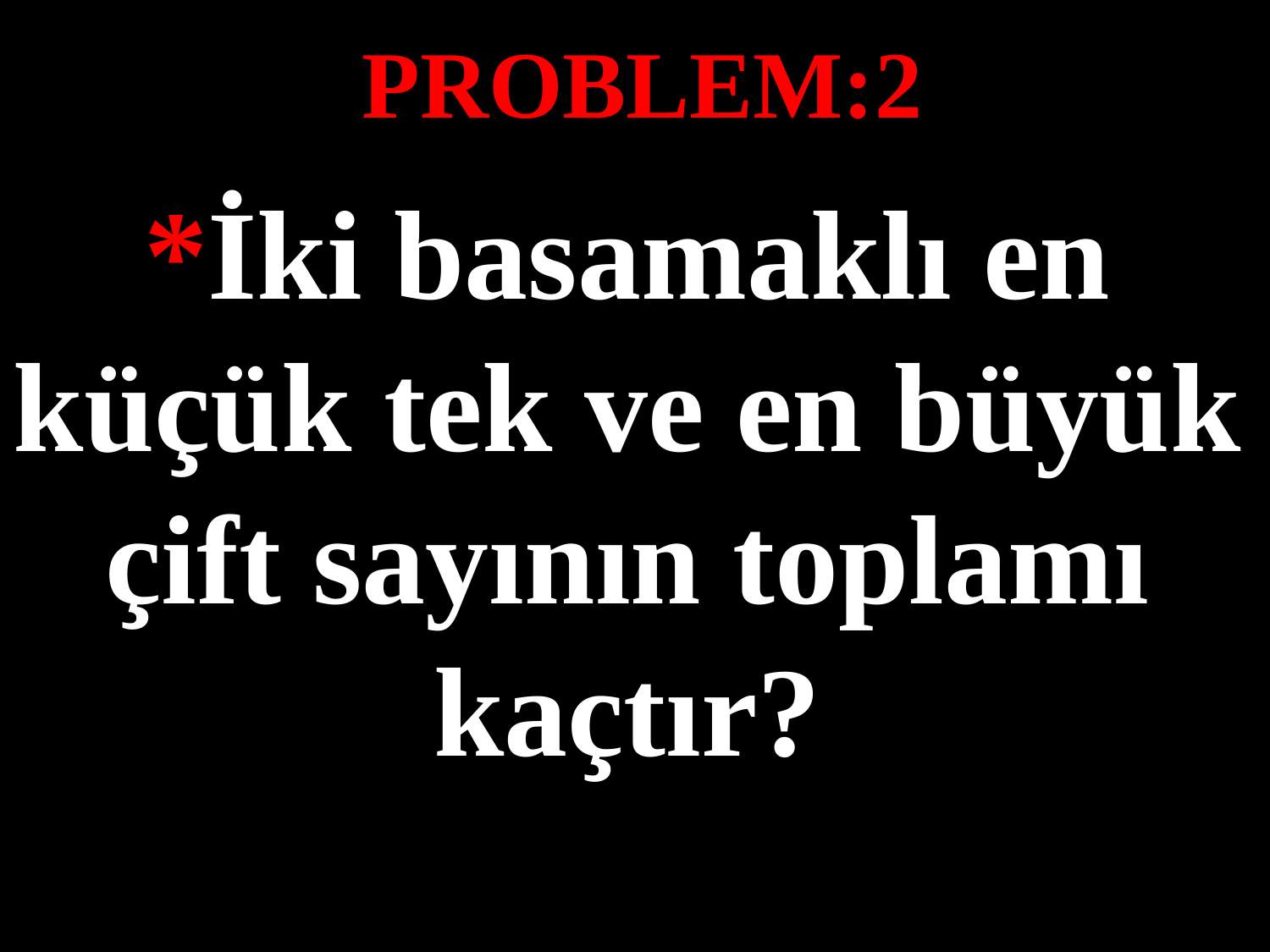

PROBLEM:2
*İki basamaklı en küçük tek ve en büyük çift sayının toplamı kaçtır?
#